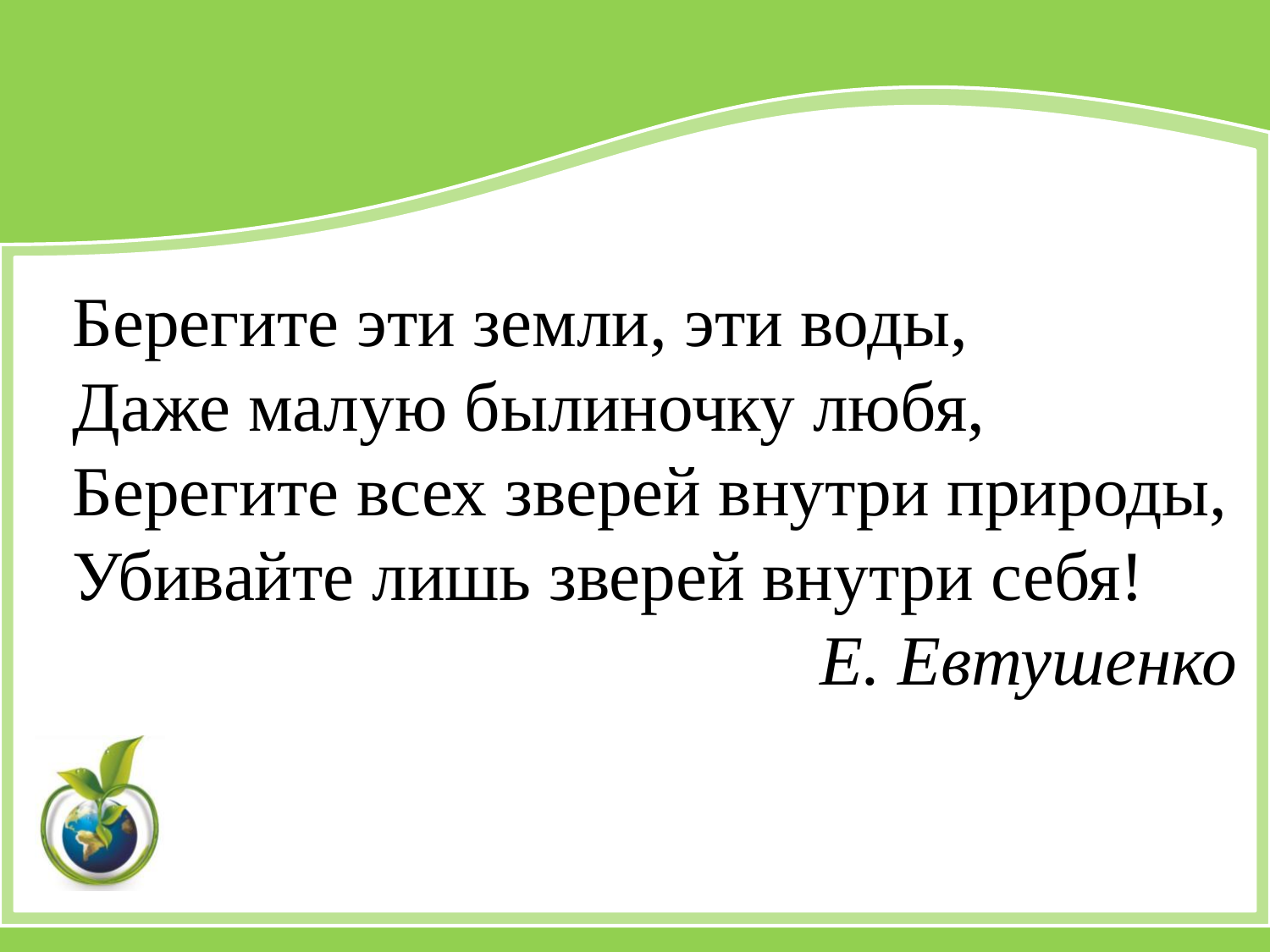

Берегите эти земли, эти воды,
Даже малую былиночку любя,
Берегите всех зверей внутри природы,
Убивайте лишь зверей внутри себя!
Е. Евтушенко